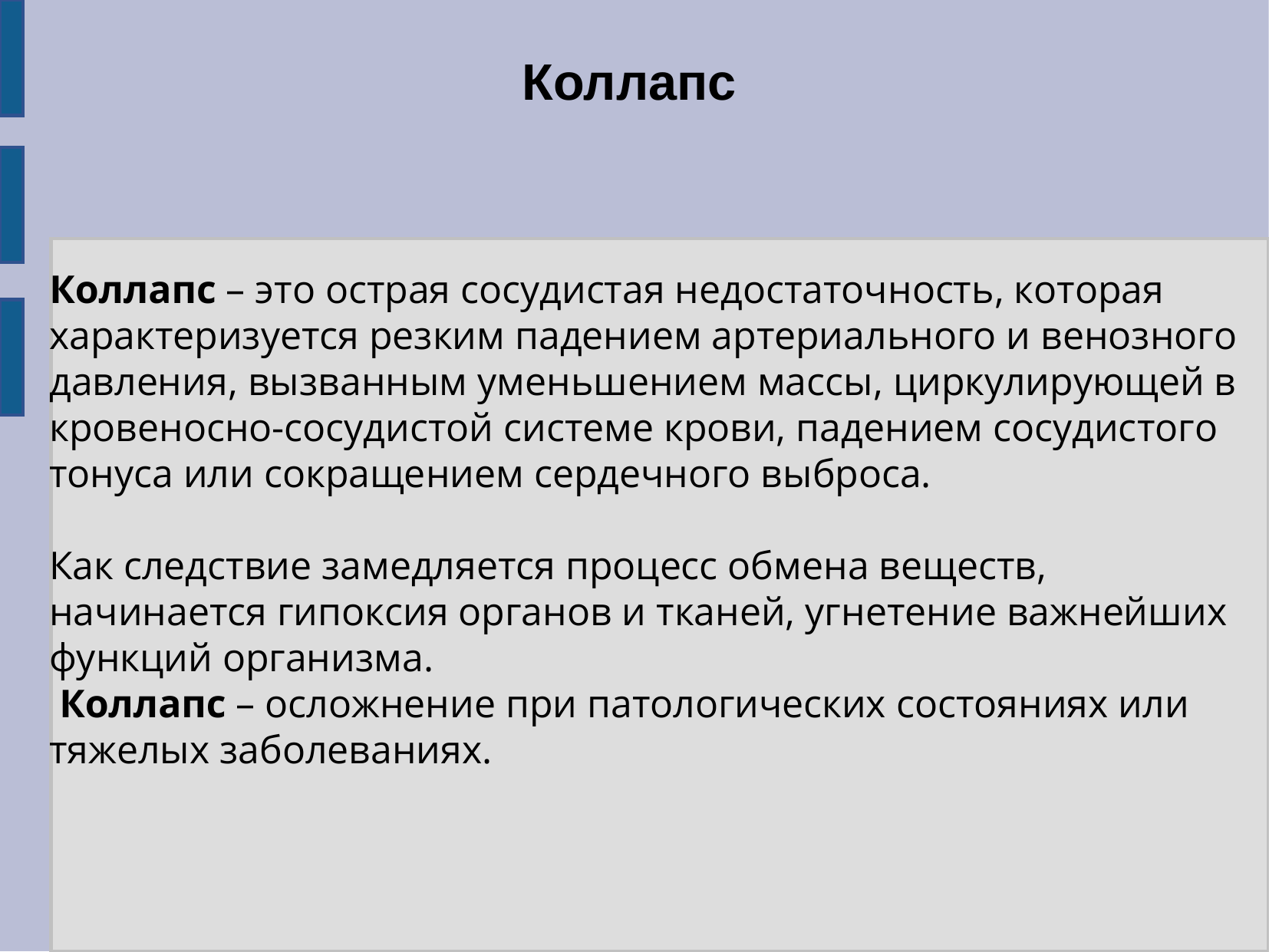

# Коллапс
Коллапс – это острая сосудистая недостаточность, которая характеризуется резким падением артериального и венозного давления, вызванным уменьшением массы, циркулирующей в кровеносно-сосудистой системе крови, падением сосудистого тонуса или сокращением сердечного выброса.

Как следствие замедляется процесс обмена веществ, начинается гипоксия органов и тканей, угнетение важнейших функций организма.
 Коллапс – осложнение при патологических состояниях или тяжелых заболеваниях.